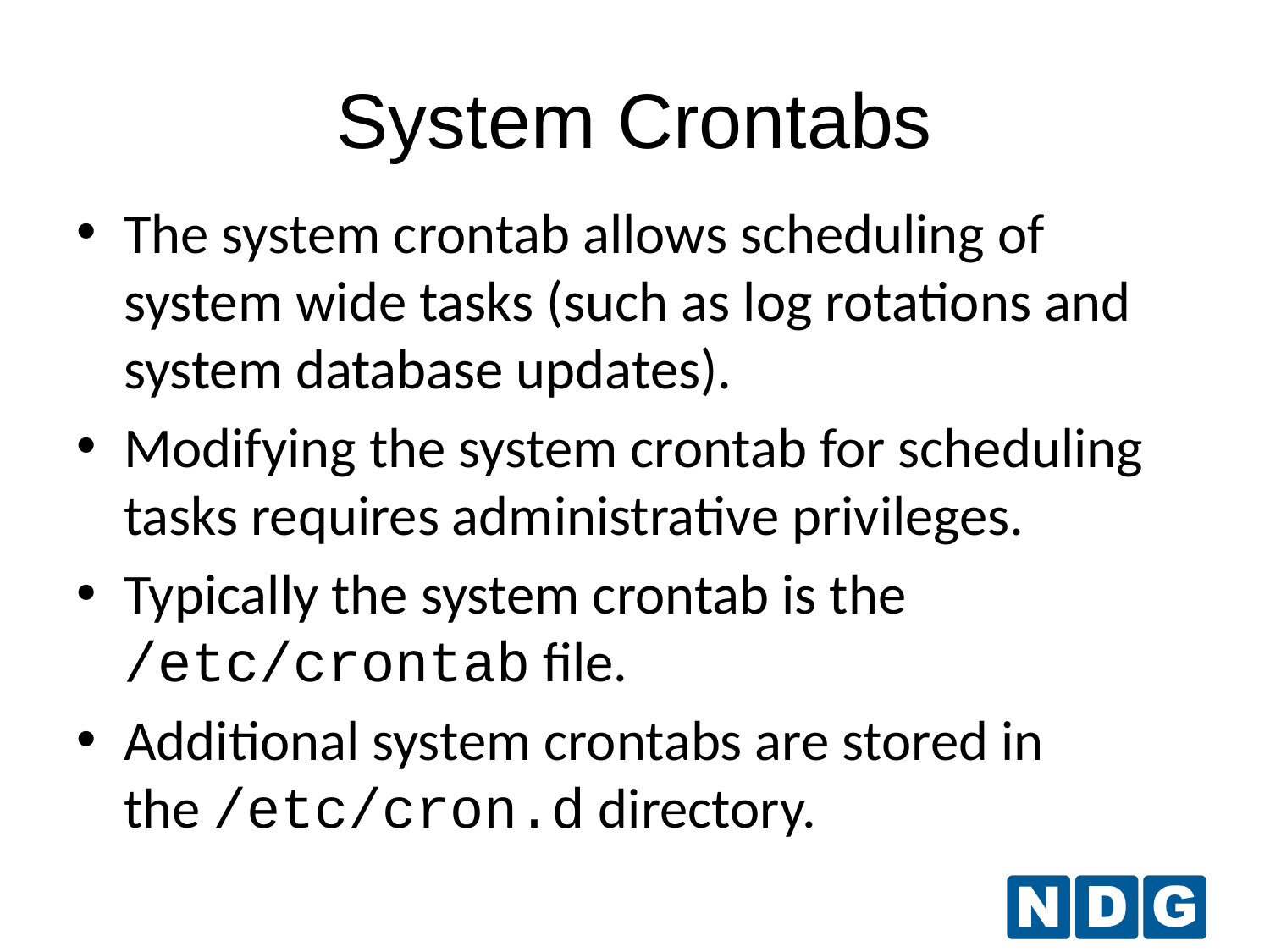

System Crontabs
The system crontab allows scheduling of system wide tasks (such as log rotations and system database updates).
Modifying the system crontab for scheduling tasks requires administrative privileges.
Typically the system crontab is the /etc/crontab file.
Additional system crontabs are stored in the /etc/cron.d directory.